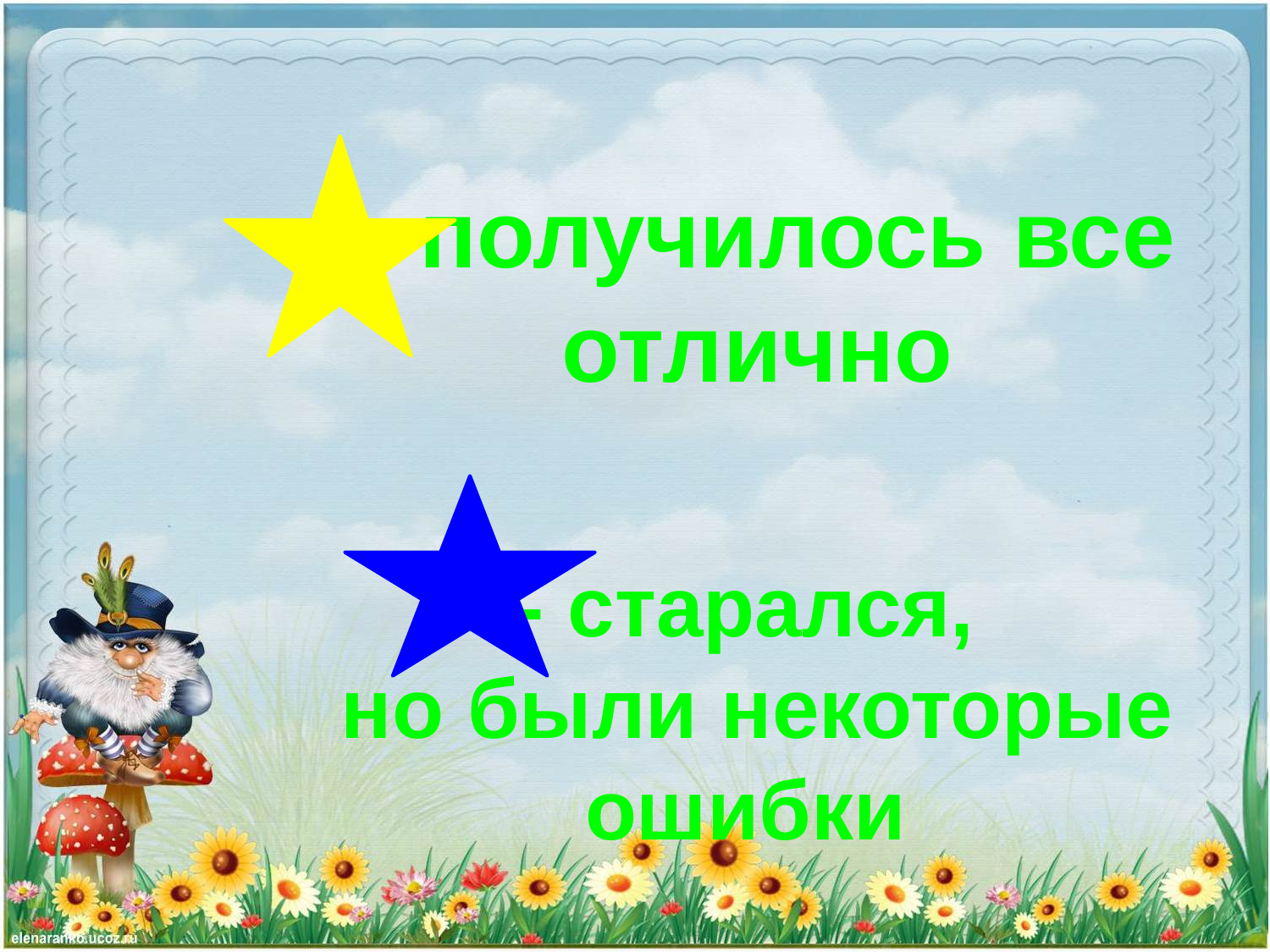

– получилось все отлично

- старался,
 но были некоторые ошибки